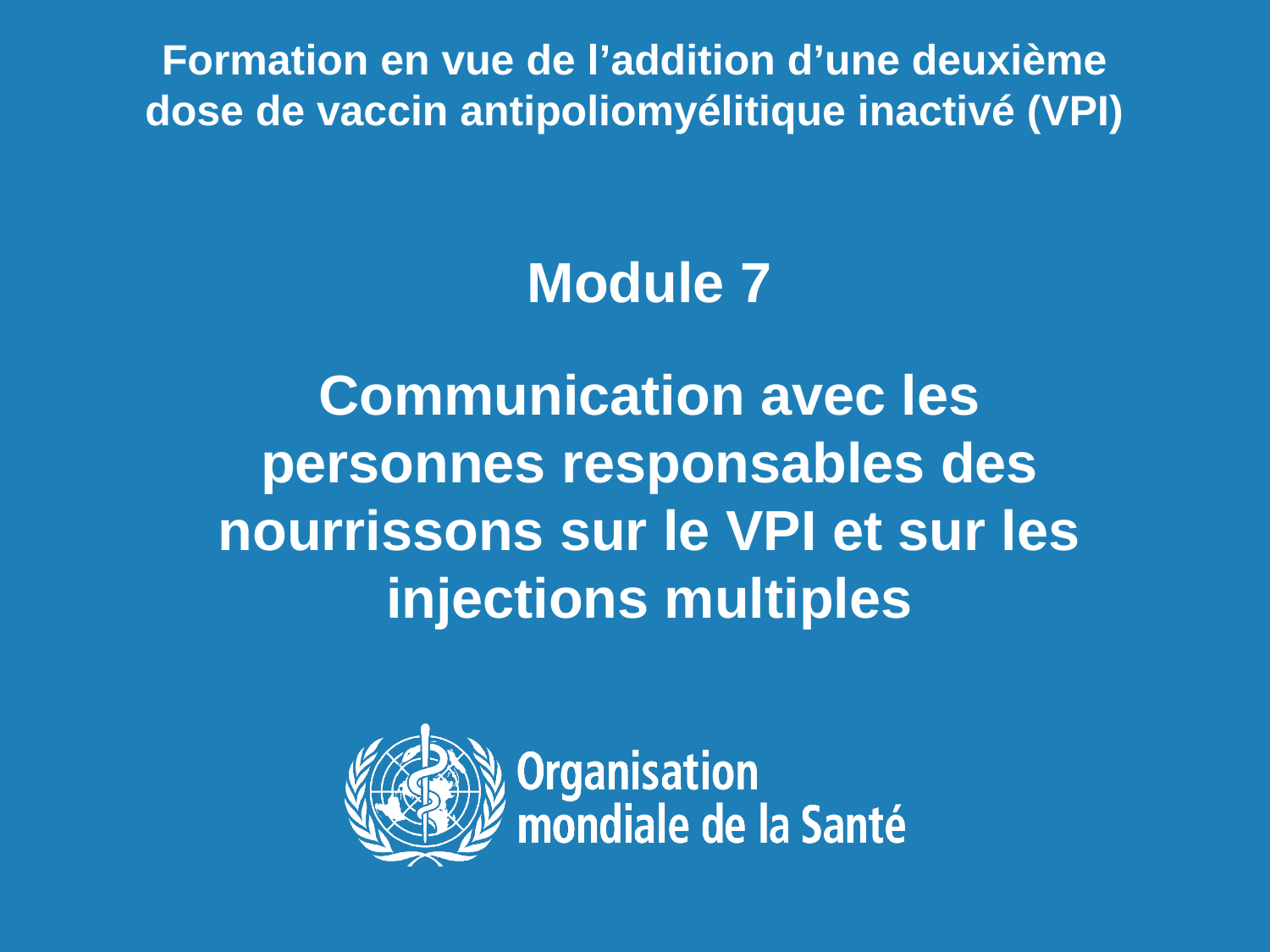

Formation en vue de l’addition d’une deuxième dose de vaccin antipoliomyélitique inactivé (VPI)
Module 7
Communication avec les personnes responsables des nourrissons sur le VPI et sur les injections multiples